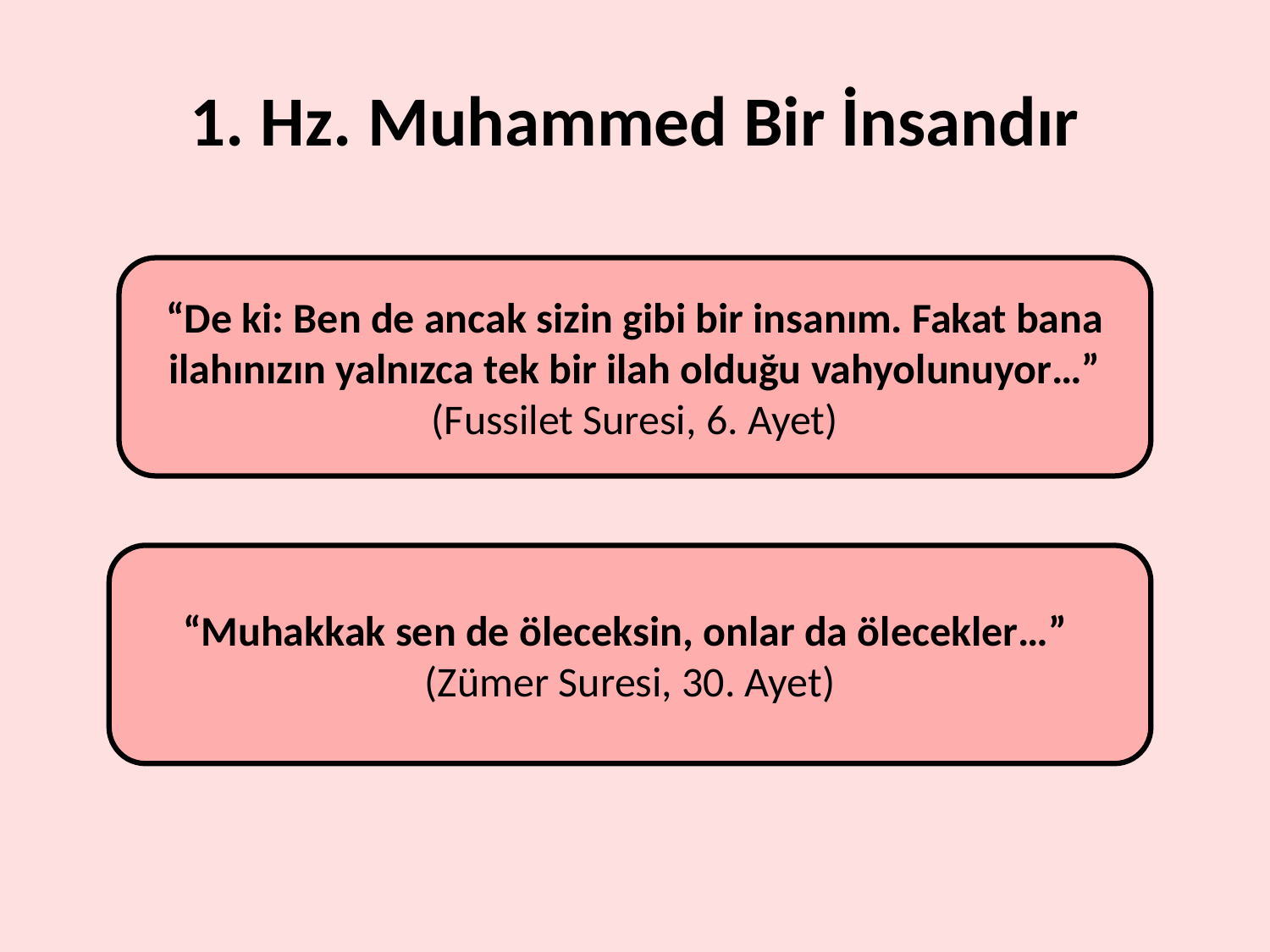

# 1. Hz. Muhammed Bir İnsandır
“De ki: Ben de ancak sizin gibi bir insanım. Fakat bana ilahınızın yalnızca tek bir ilah olduğu vahyolunuyor…” (Fussilet Suresi, 6. Ayet)
“Muhakkak sen de öleceksin, onlar da ölecekler…”  (Zümer Suresi, 30. Ayet)